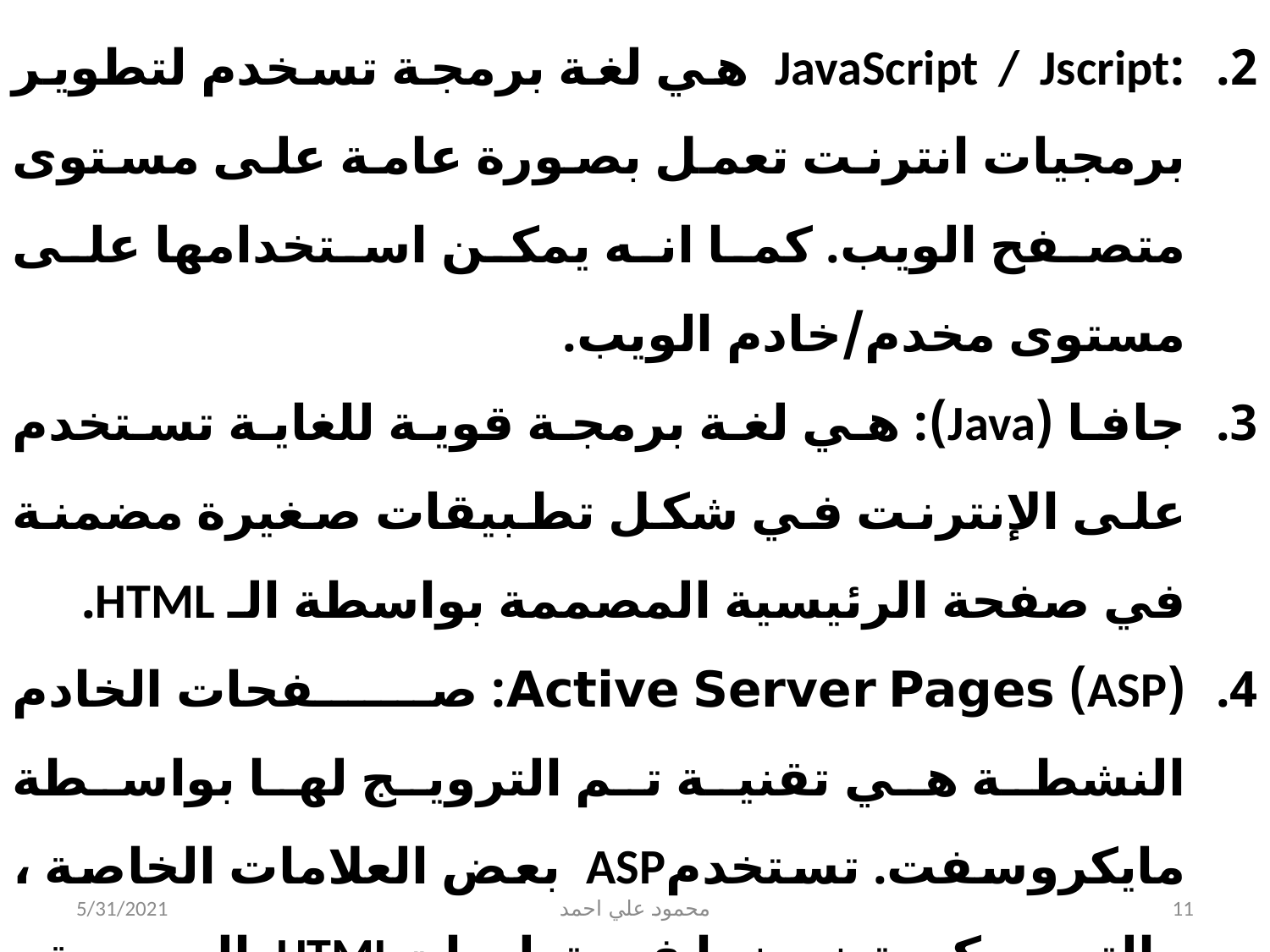

:JavaScript / Jscript  هي لغة برمجة تسخدم لتطوير برمجيات انترنت تعمل بصورة عامة على مستوى متصفح الويب. كما انه يمكن استخدامها على مستوى مخدم/خادم الويب.
جافا (Java): هي لغة برمجة قوية للغاية تستخدم على الإنترنت في شكل تطبيقات صغيرة مضمنة في صفحة الرئيسية المصممة بواسطة الـ HTML.
(ASP) Active Server Pages: صفحات الخادم النشطة هي تقنية تم الترويج لها بواسطة مايكروسفت. تستخدمASP  بعض العلامات الخاصة ، والتي يمكن تضمينها في تعليماتHTML  البرمجية ، لإنشاء صفحات ويب تفاعلية.
5/31/2021
محمود علي احمد
11